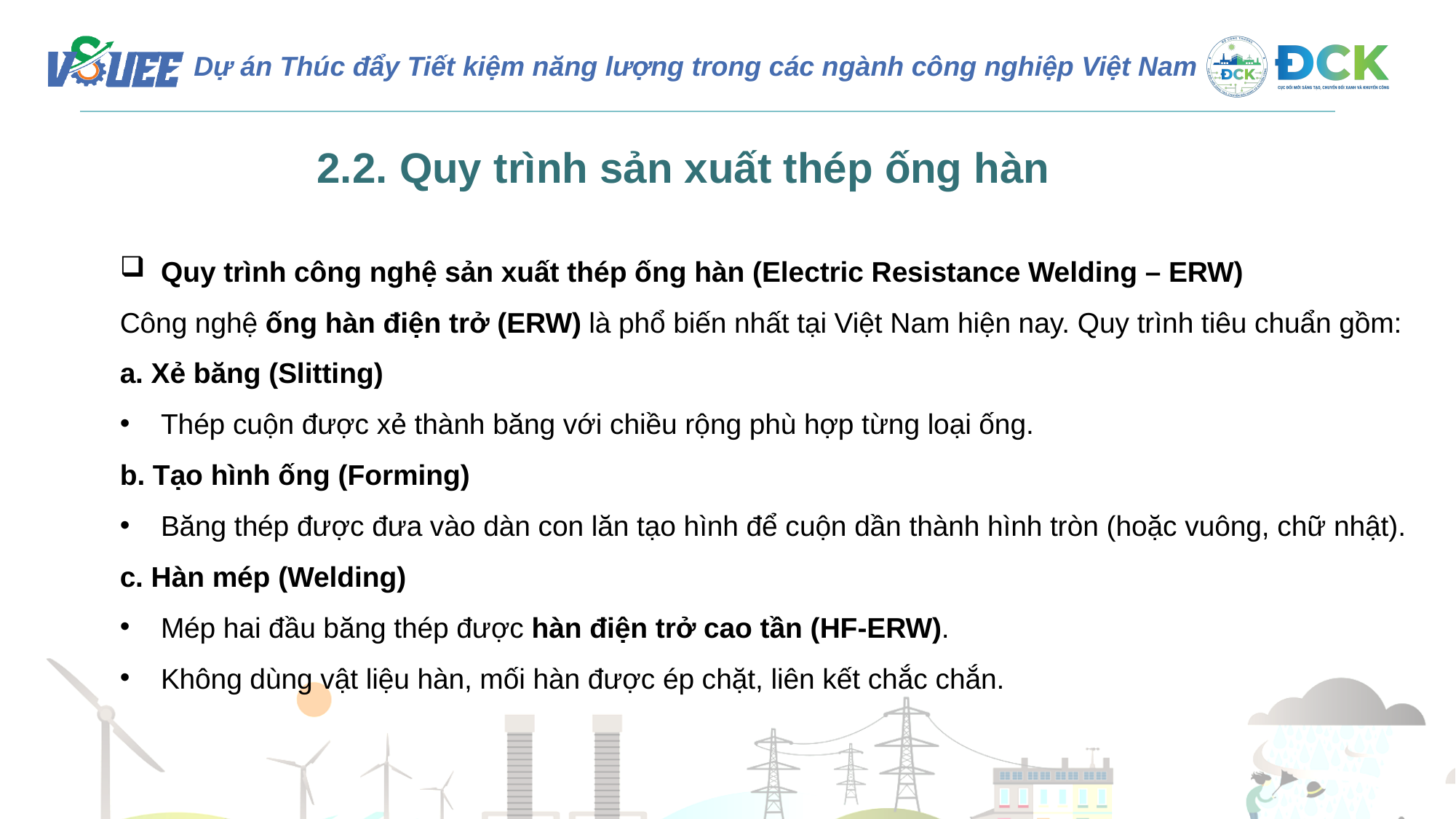

2.2. Quy trình sản xuất thép ống hàn
Quy trình công nghệ sản xuất thép ống hàn (Electric Resistance Welding – ERW)
Công nghệ ống hàn điện trở (ERW) là phổ biến nhất tại Việt Nam hiện nay. Quy trình tiêu chuẩn gồm:
a. Xẻ băng (Slitting)
Thép cuộn được xẻ thành băng với chiều rộng phù hợp từng loại ống.
b. Tạo hình ống (Forming)
Băng thép được đưa vào dàn con lăn tạo hình để cuộn dần thành hình tròn (hoặc vuông, chữ nhật).
c. Hàn mép (Welding)
Mép hai đầu băng thép được hàn điện trở cao tần (HF-ERW).
Không dùng vật liệu hàn, mối hàn được ép chặt, liên kết chắc chắn.